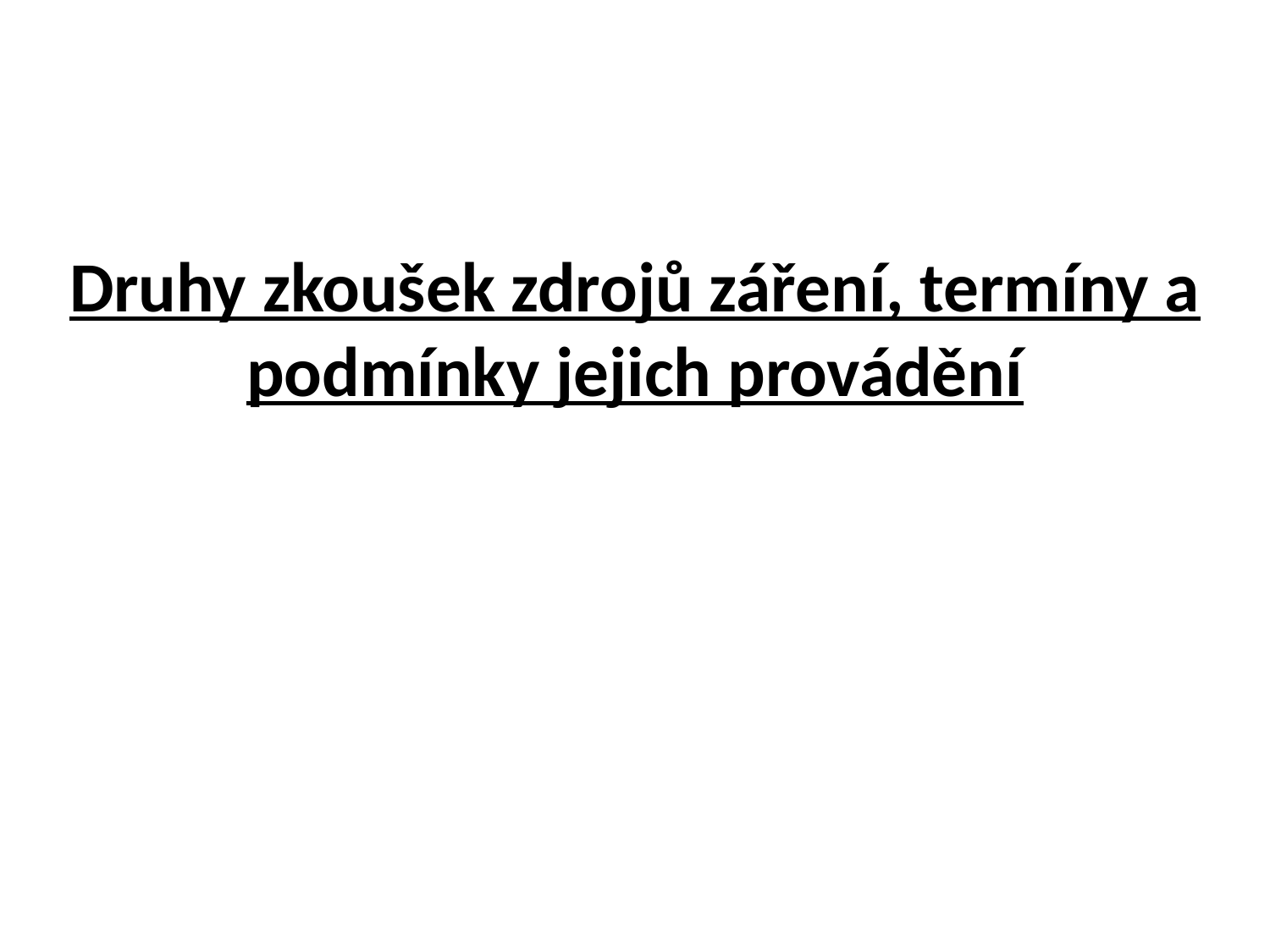

# Druhy zkoušek zdrojů záření, termíny a podmínky jejich provádění